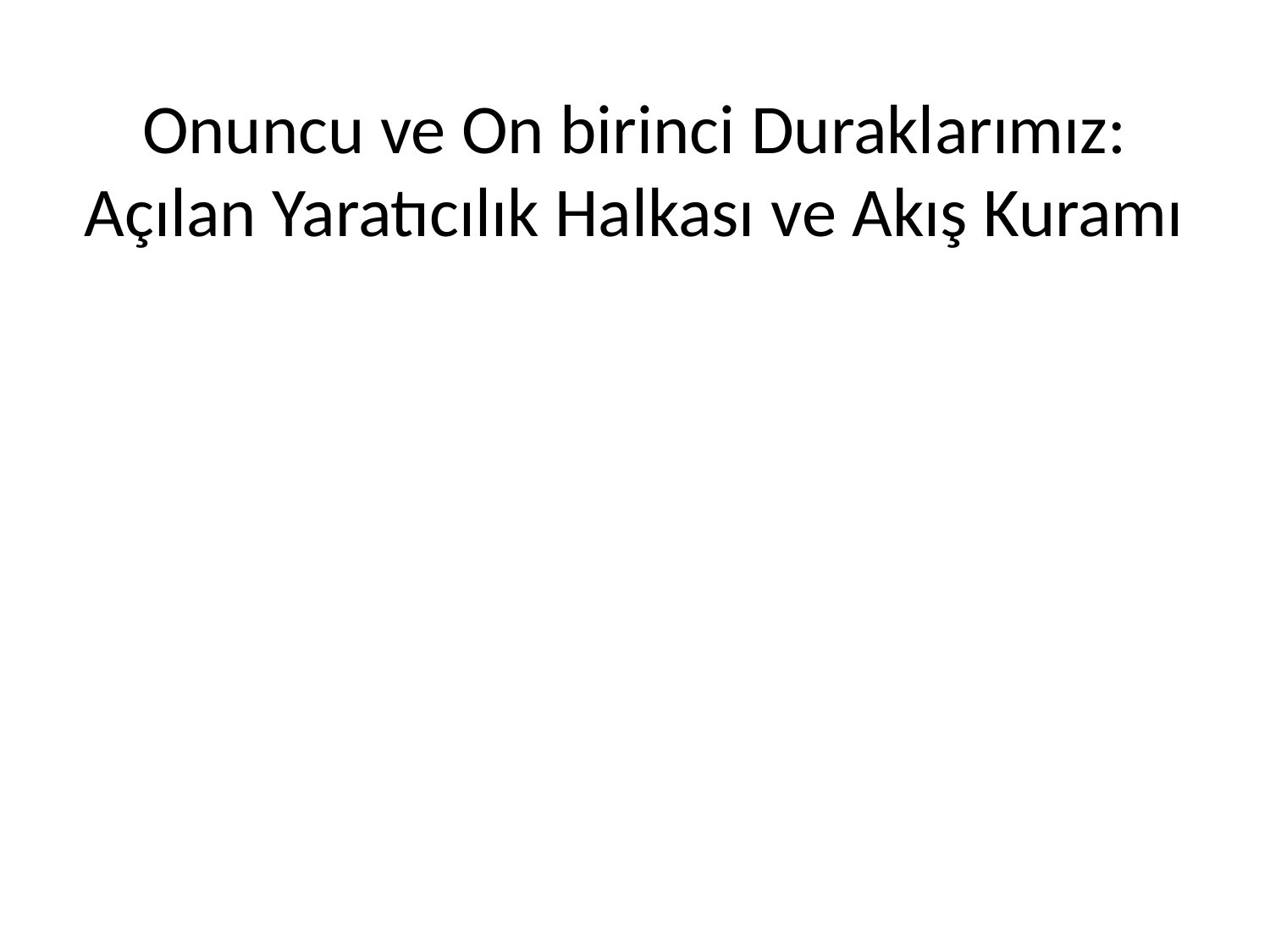

# Onuncu ve On birinci Duraklarımız: Açılan Yaratıcılık Halkası ve Akış Kuramı